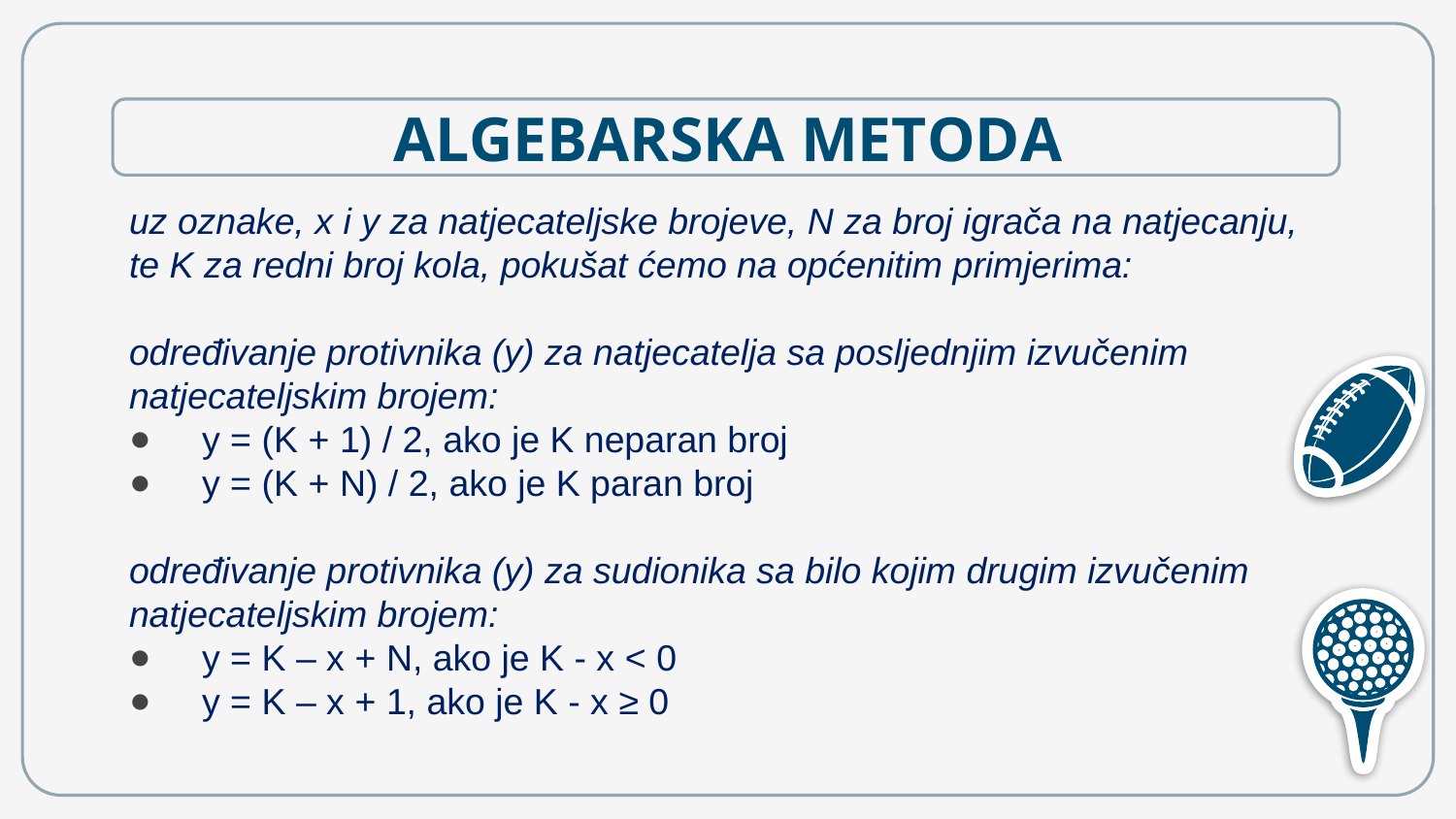

# ALGEBARSKA METODA

uz oznake, x i y za natjecateljske brojeve, N za broj igrača na natjecanju, te K za redni broj kola, pokušat ćemo na općenitim primjerima:

određivanje protivnika (y) za natjecatelja sa posljednjim izvučenim natjecateljskim brojem:
y = (K + 1) / 2, ako je K neparan broj
y = (K + N) / 2, ako je K paran broj

određivanje protivnika (y) za sudionika sa bilo kojim drugim izvučenim natjecateljskim brojem:
y = K – x + N, ako je K - x < 0
y = K – x + 1, ako je K - x ≥ 0